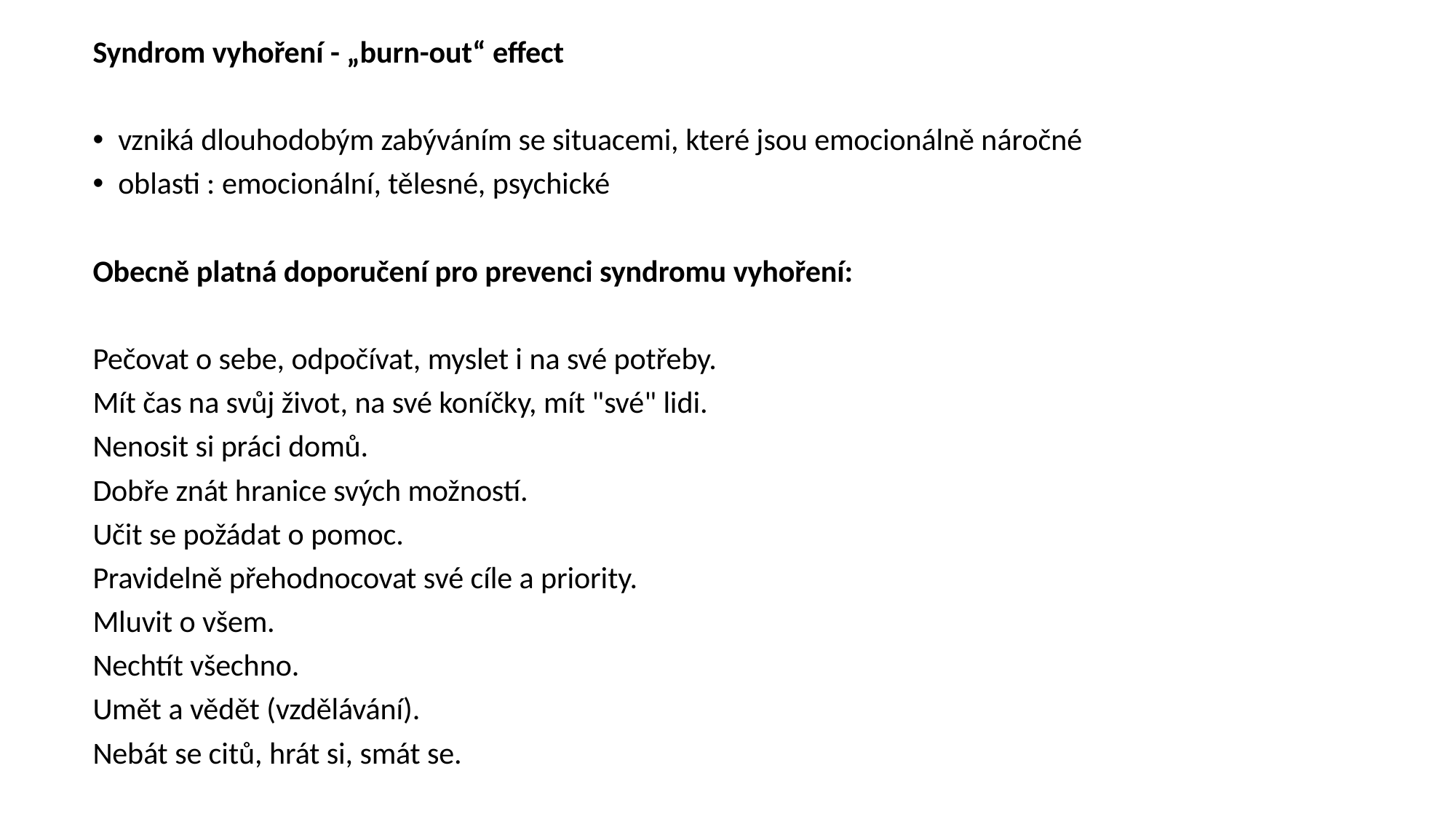

Syndrom vyhoření - „burn-out“ effect

vzniká dlouhodobým zabýváním se situacemi, které jsou emocionálně náročné
oblasti : emocionální, tělesné, psychické

Obecně platná doporučení pro prevenci syndromu vyhoření:

Pečovat o sebe, odpočívat, myslet i na své potřeby.
Mít čas na svůj život, na své koníčky, mít "své" lidi.
Nenosit si práci domů.
Dobře znát hranice svých možností.
Učit se požádat o pomoc.
Pravidelně přehodnocovat své cíle a priority.
Mluvit o všem.
Nechtít všechno.
Umět a vědět (vzdělávání).
Nebát se citů, hrát si, smát se.

#